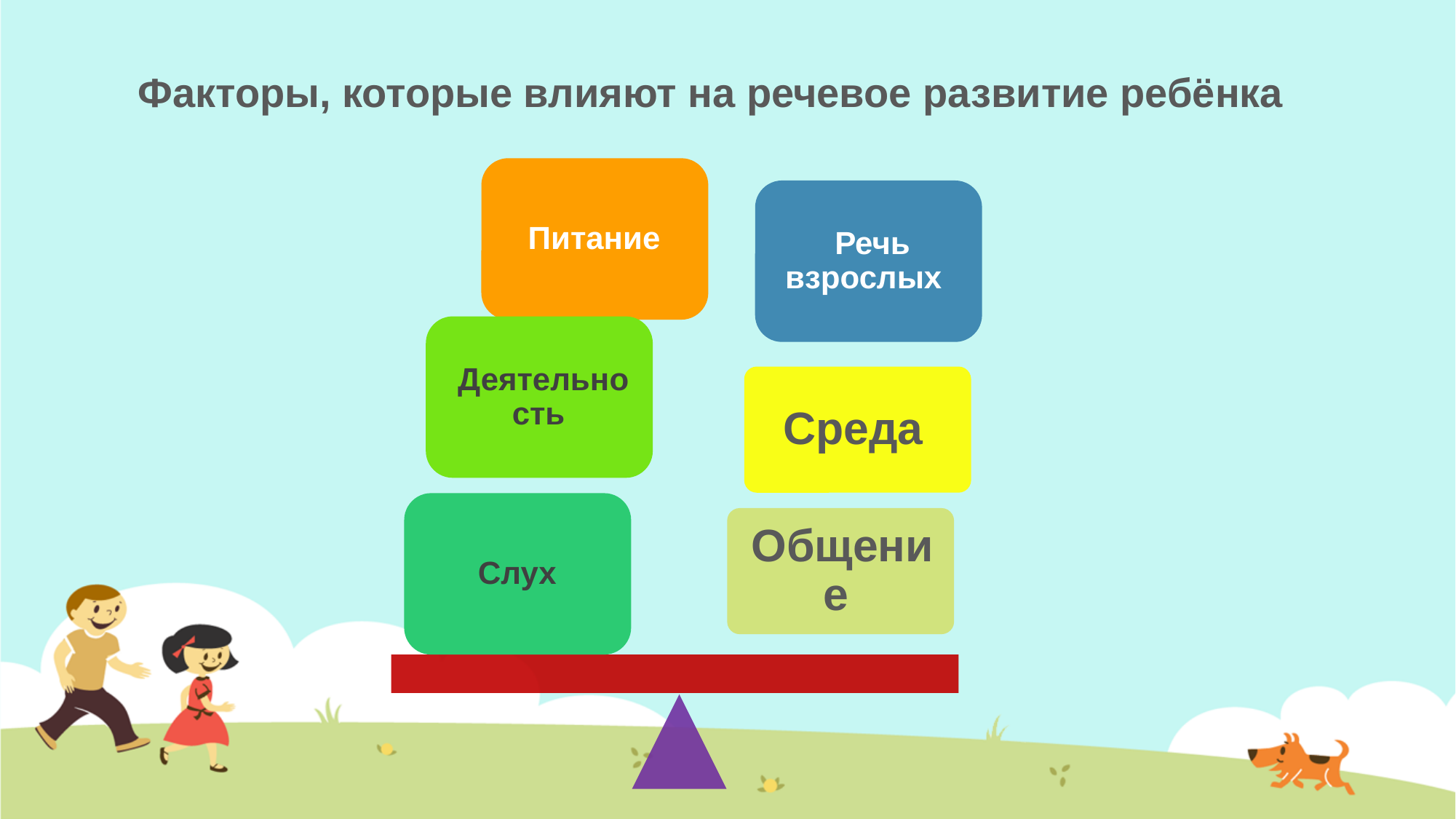

# Факторы, которые влияют на речевое развитие ребёнка
Общение
Среда
Питание
Деятельность
Слух
Речь взрослых